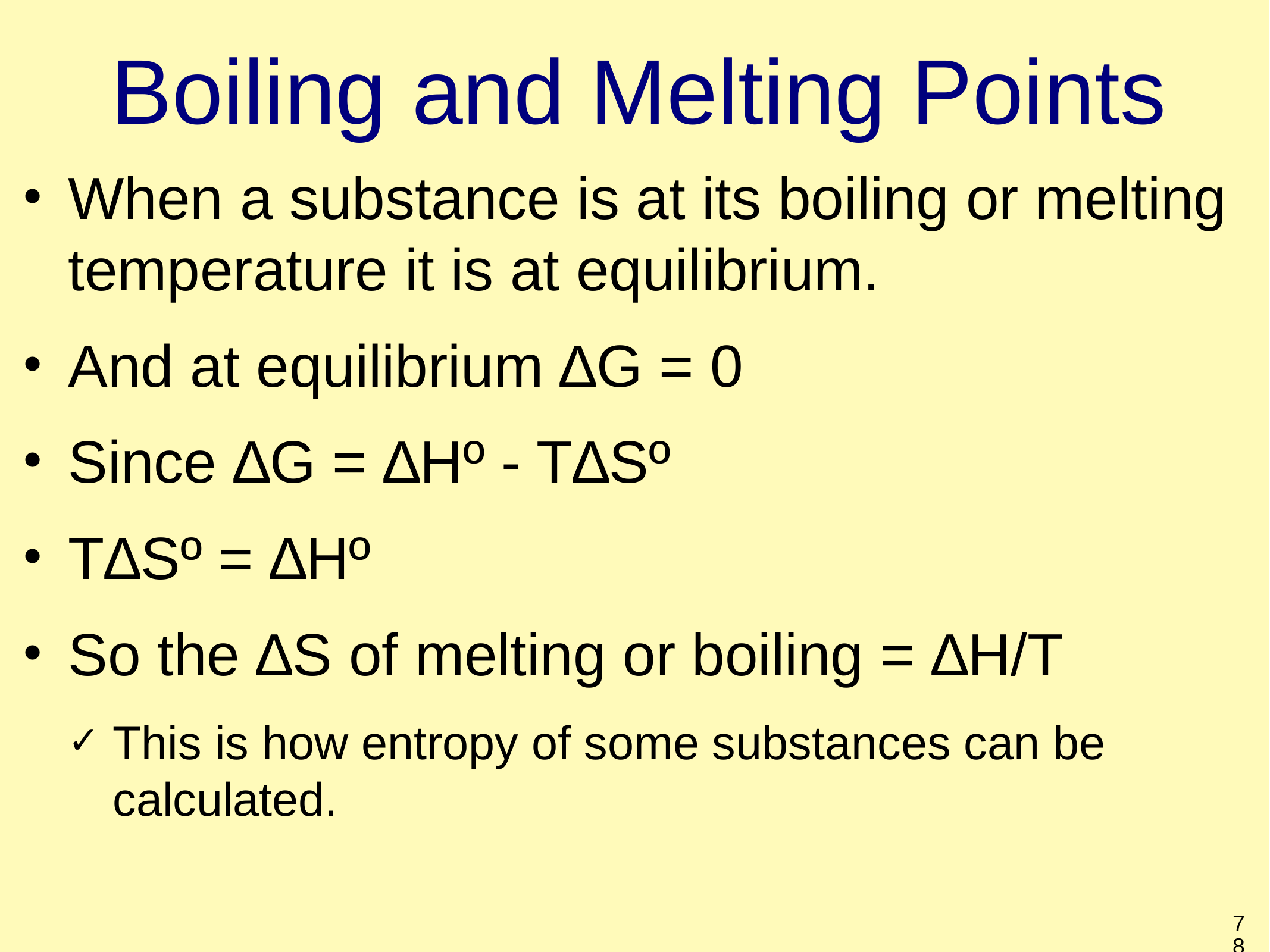

# Boiling and Melting Points
When a substance is at its boiling or melting temperature it is at equilibrium.
And at equilibrium ∆G = 0
Since ∆G = ∆Hº - T∆Sº
T∆Sº = ∆Hº
So the ∆S of melting or boiling = ∆H/T
This is how entropy of some substances can be calculated.
78